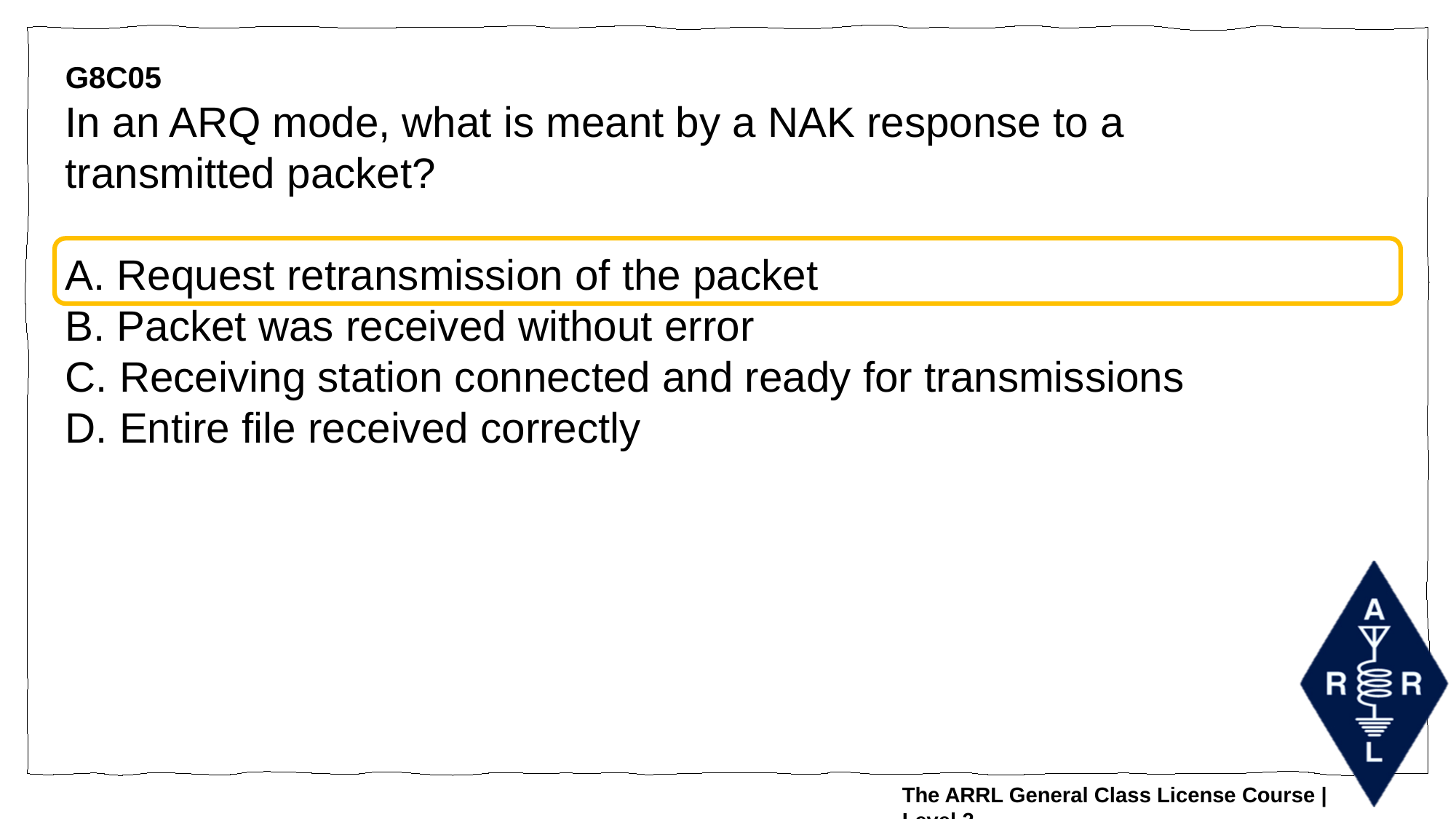

G8C05
In an ARQ mode, what is meant by a NAK response to a transmitted packet?

A. Request retransmission of the packet
B. Packet was received without error
C. Receiving station connected and ready for transmissions
D. Entire file received correctly